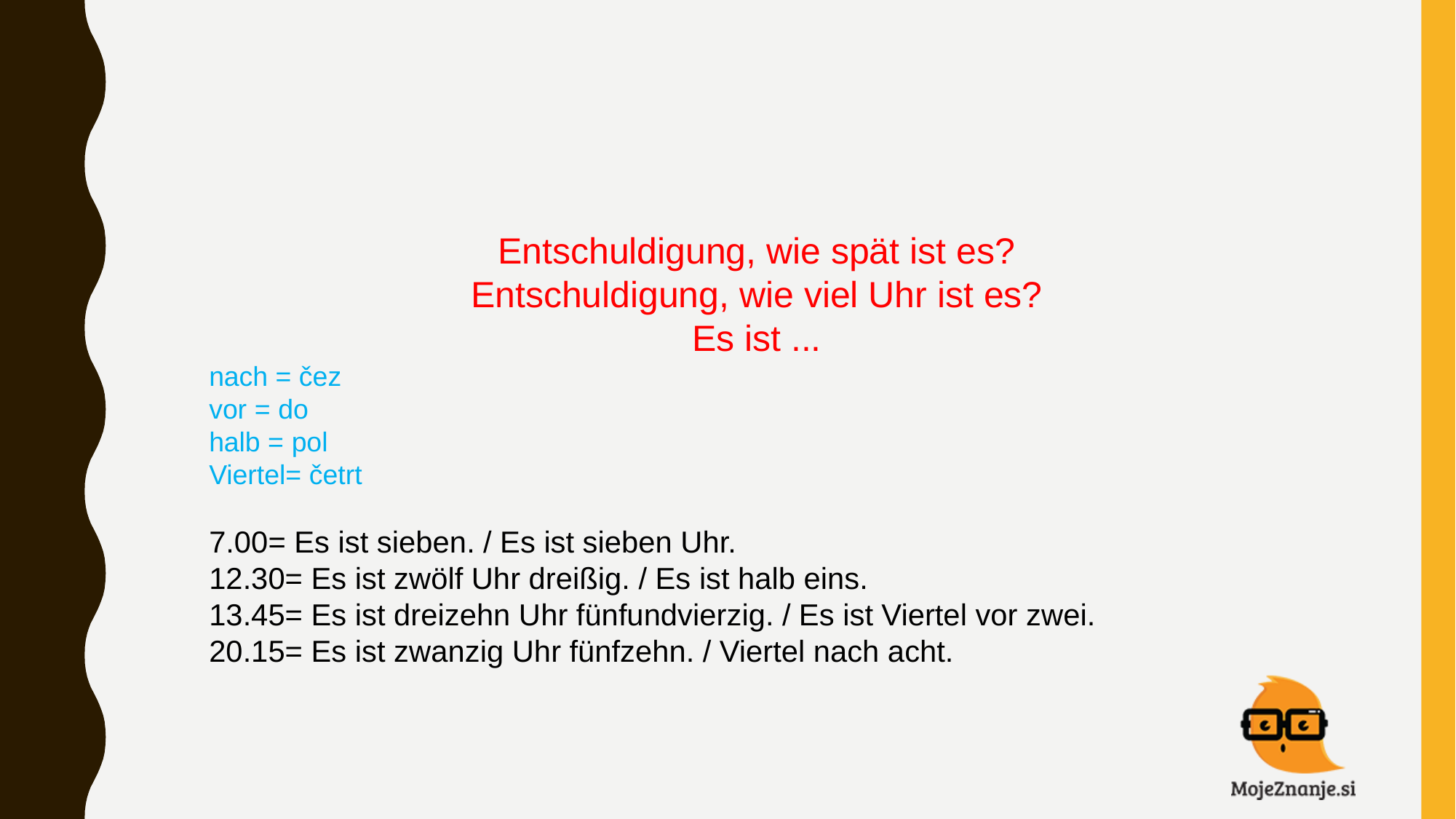

Entschuldigung, wie spät ist es?
Entschuldigung, wie viel Uhr ist es?
Es ist ...
nach = čez
vor = do
halb = pol
Viertel= četrt

7.00= Es ist sieben. / Es ist sieben Uhr.
12.30= Es ist zwölf Uhr dreißig. / Es ist halb eins.
13.45= Es ist dreizehn Uhr fünfundvierzig. / Es ist Viertel vor zwei.
20.15= Es ist zwanzig Uhr fünfzehn. / Viertel nach acht.